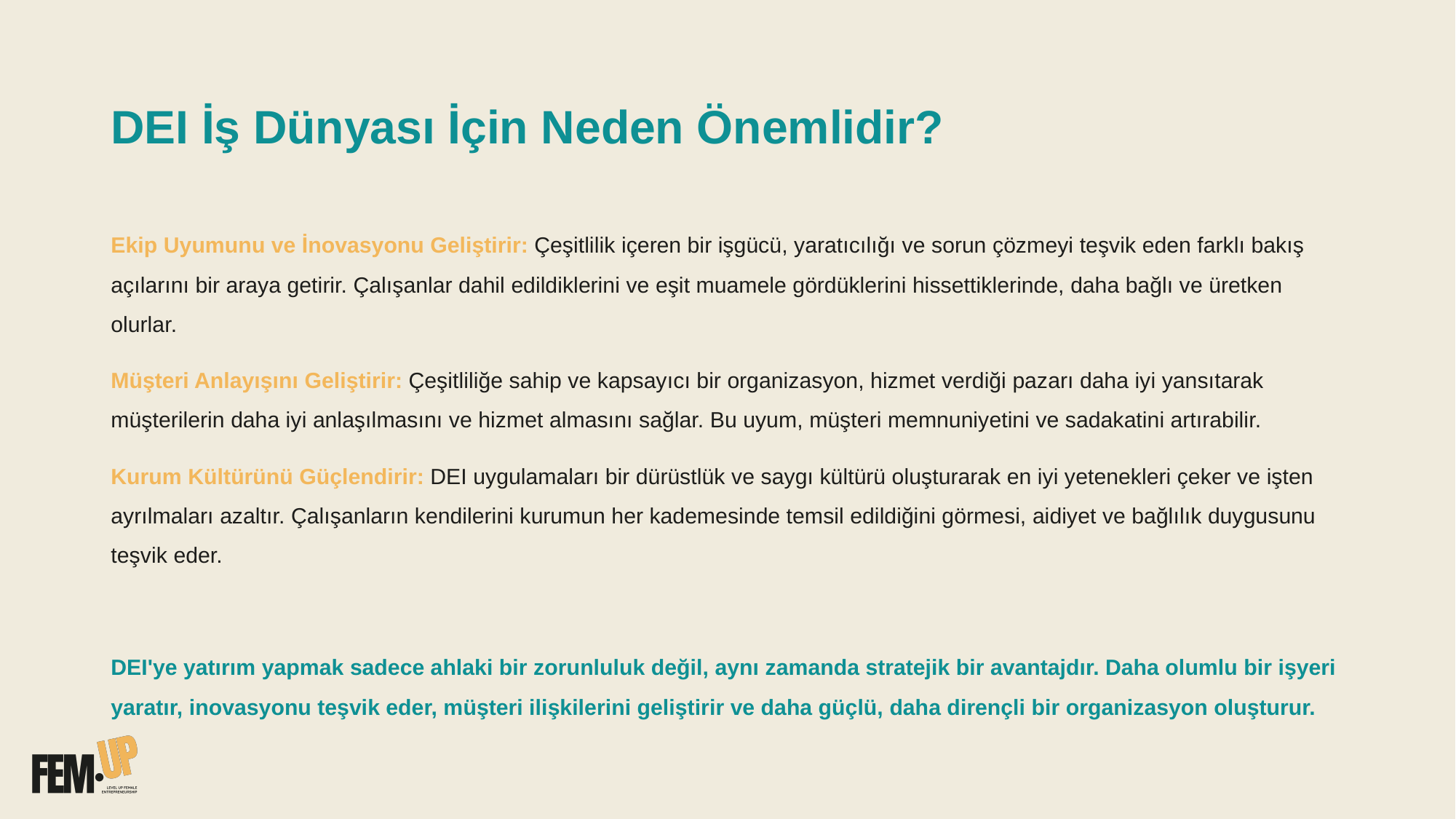

DEI İş Dünyası İçin Neden Önemlidir?

Ekip Uyumunu ve İnovasyonu Geliştirir: Çeşitlilik içeren bir işgücü, yaratıcılığı ve sorun çözmeyi teşvik eden farklı bakış açılarını bir araya getirir. Çalışanlar dahil edildiklerini ve eşit muamele gördüklerini hissettiklerinde, daha bağlı ve üretken olurlar.
Müşteri Anlayışını Geliştirir: Çeşitliliğe sahip ve kapsayıcı bir organizasyon, hizmet verdiği pazarı daha iyi yansıtarak müşterilerin daha iyi anlaşılmasını ve hizmet almasını sağlar. Bu uyum, müşteri memnuniyetini ve sadakatini artırabilir.
Kurum Kültürünü Güçlendirir: DEI uygulamaları bir dürüstlük ve saygı kültürü oluşturarak en iyi yetenekleri çeker ve işten ayrılmaları azaltır. Çalışanların kendilerini kurumun her kademesinde temsil edildiğini görmesi, aidiyet ve bağlılık duygusunu teşvik eder.

DEI'ye yatırım yapmak sadece ahlaki bir zorunluluk değil, aynı zamanda stratejik bir avantajdır. Daha olumlu bir işyeri yaratır, inovasyonu teşvik eder, müşteri ilişkilerini geliştirir ve daha güçlü, daha dirençli bir organizasyon oluşturur.